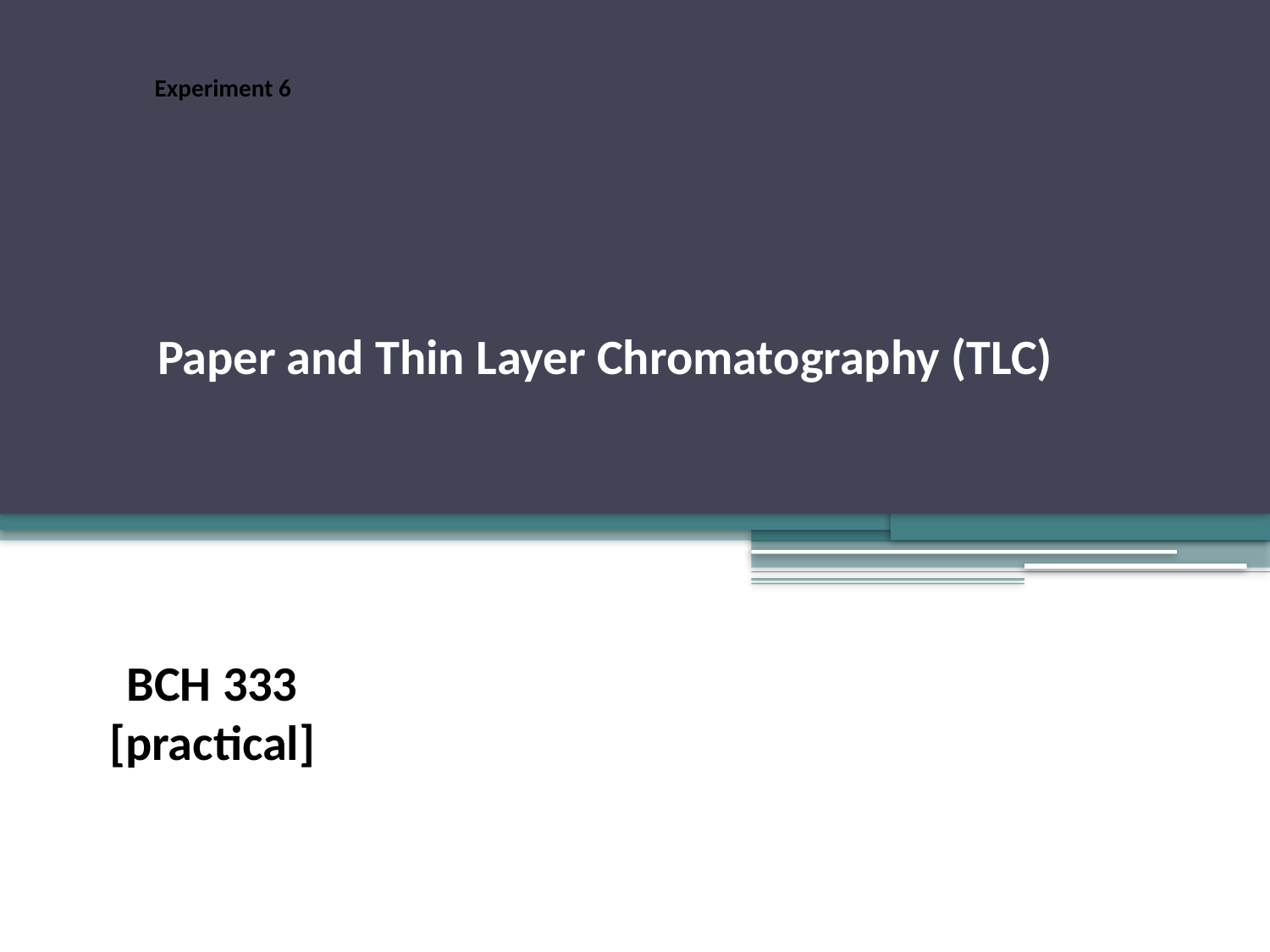

Experiment 6
# Paper and Thin Layer Chromatography (TLC)
BCH 333
[practical]